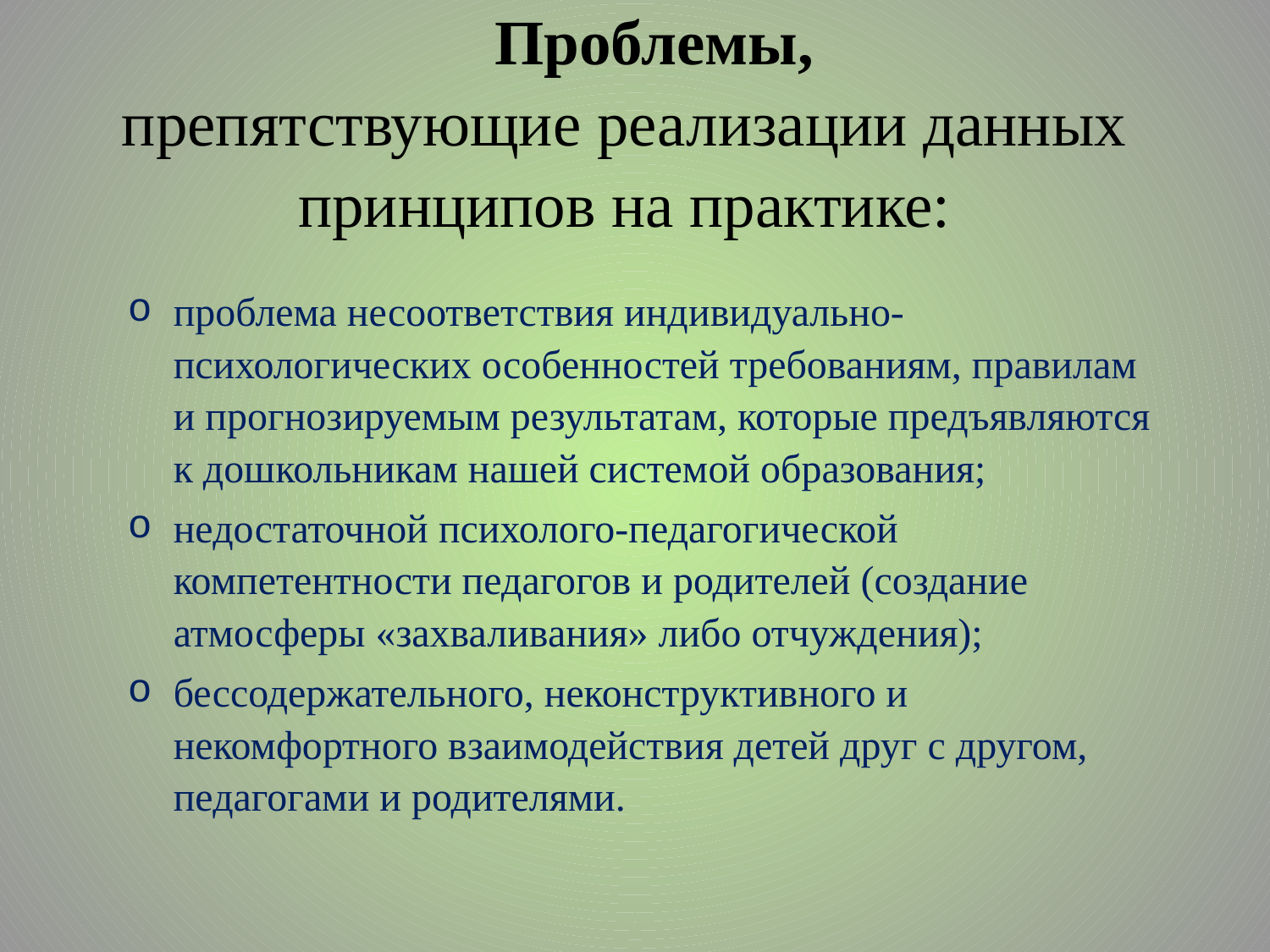

# Проблемы, препятствующие реализации данных принципов на практике:
проблема несоответствия индивидуально-психологических особенностей требованиям, правилам и прогнозируемым результатам, которые предъявляются к дошкольникам нашей системой образования;
недостаточной психолого-педагогической компетентности педагогов и родителей (создание атмосферы «захваливания» либо отчуждения);
бессодержательного, неконструктивного и некомфортного взаимодействия детей друг с другом, педагогами и родителями.